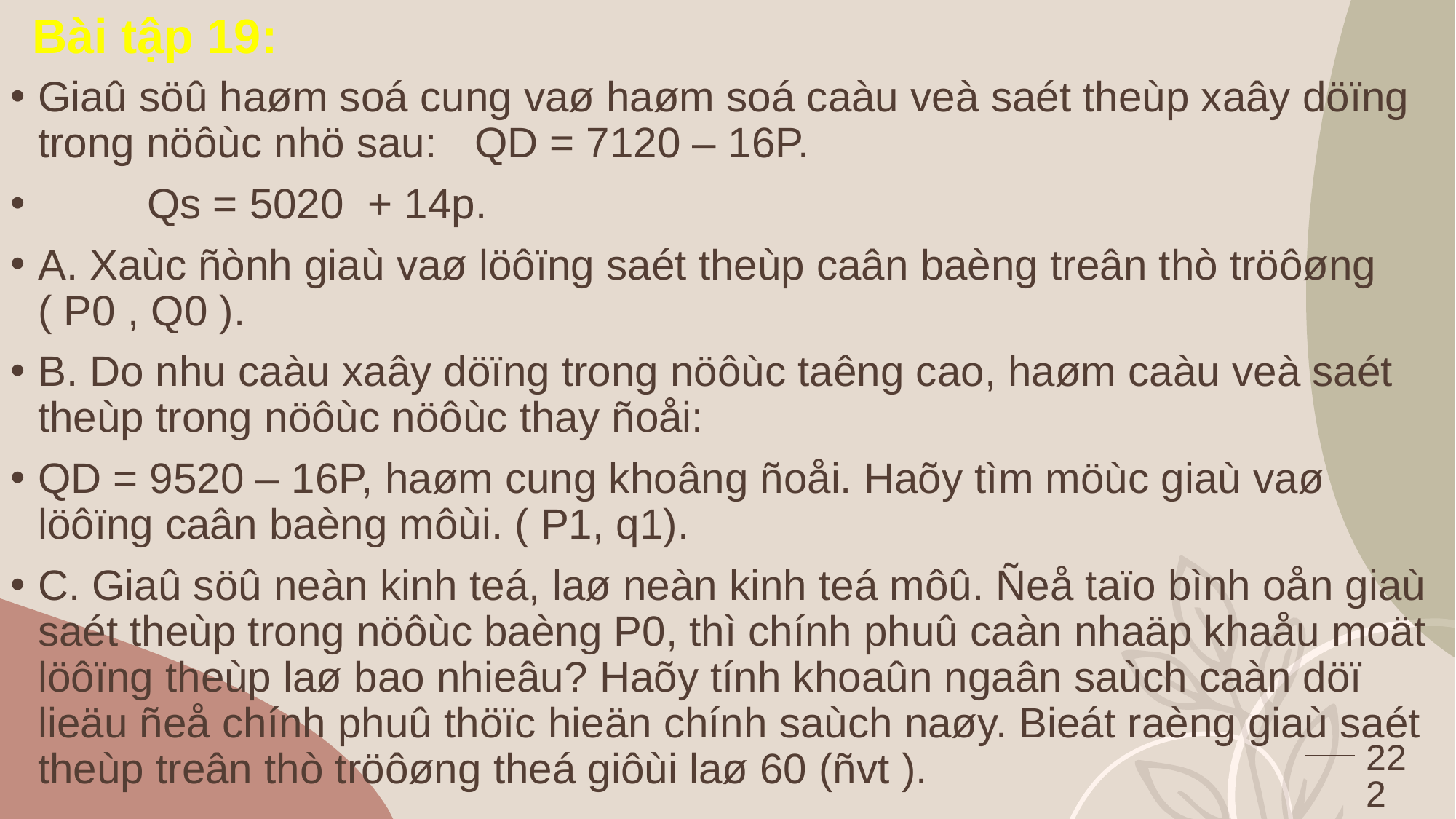

Bài tập 19:
Giaû söû haøm soá cung vaø haøm soá caàu veà saét theùp xaây döïng trong nöôùc nhö sau: 	QD = 7120 – 16P.
	Qs = 5020  + 14p.
A. Xaùc ñònh giaù vaø löôïng saét theùp caân baèng treân thò tröôøng ( P0 , Q0 ).
B. Do nhu caàu xaây döïng trong nöôùc taêng cao, haøm caàu veà saét theùp trong nöôùc nöôùc thay ñoåi:
QD = 9520 – 16P, haøm cung khoâng ñoåi. Haõy tìm möùc giaù vaø löôïng caân baèng môùi. ( P1, q1).
C. Giaû söû neàn kinh teá, laø neàn kinh teá môû. Ñeå taïo bình oån giaù saét theùp trong nöôùc baèng P0, thì chính phuû caàn nhaäp khaåu moät löôïng theùp laø bao nhieâu? Haõy tính khoaûn ngaân saùch caàn döï lieäu ñeå chính phuû thöïc hieän chính saùch naøy. Bieát raèng giaù saét theùp treân thò tröôøng theá giôùi laø 60 (ñvt ).
222